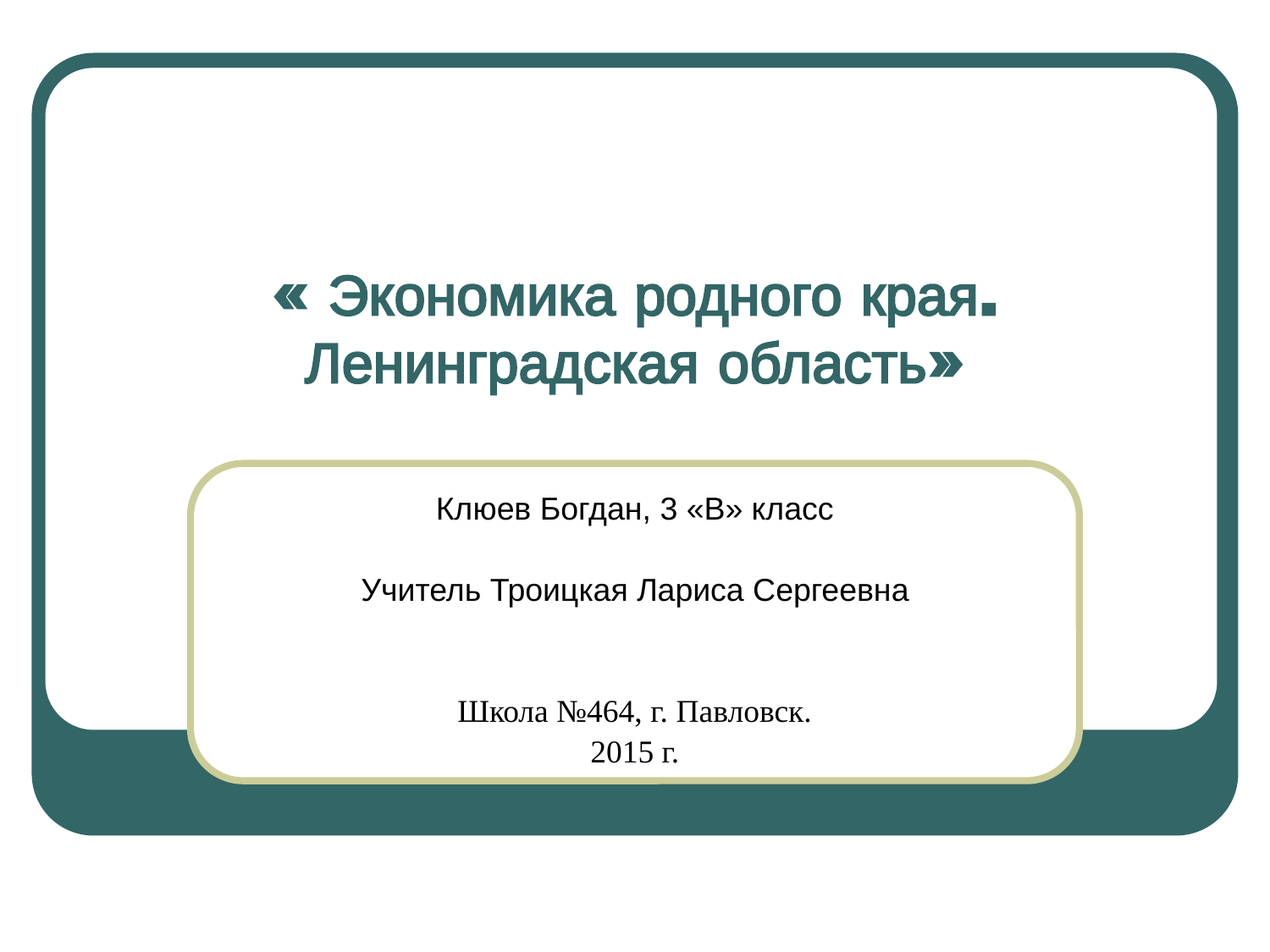

# « Экономика родного края. Ленинградская область»
Клюев Богдан, 3 «В» класс

Учитель Троицкая Лариса Сергеевна

Школа №464, г. Павловск.
2015 г.